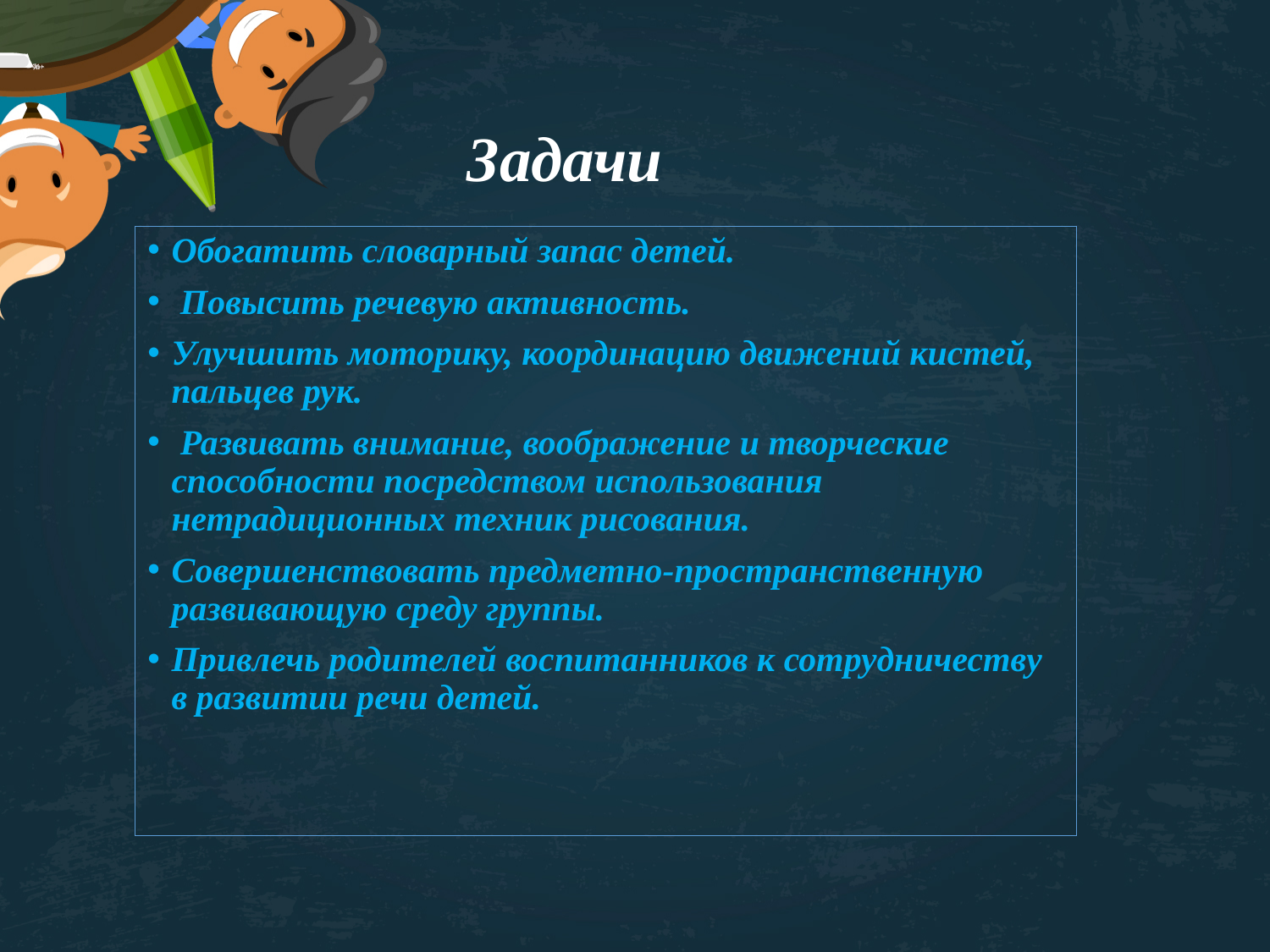

# Задачи
Обогатить словарный запас детей.
 Повысить речевую активность.
Улучшить моторику, координацию движений кистей, пальцев рук.
 Развивать внимание, воображение и творческие способности посредством использования нетрадиционных техник рисования.
Совершенствовать предметно-пространственную развивающую среду группы.
Привлечь родителей воспитанников к сотрудничеству в развитии речи детей.